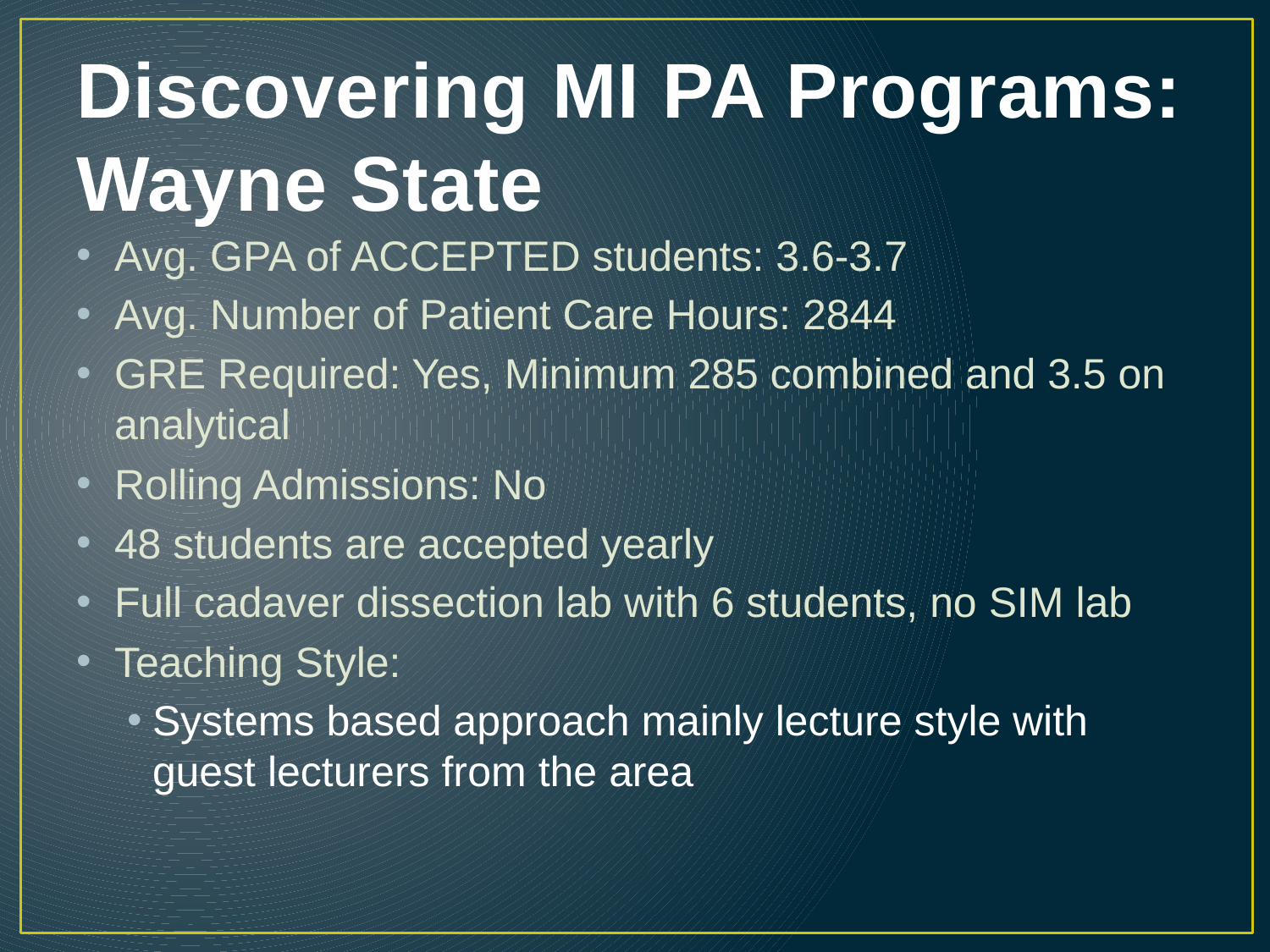

# Discovering MI PA Programs: Wayne State
Avg. GPA of ACCEPTED students: 3.6-3.7
Avg. Number of Patient Care Hours: 2844
GRE Required: Yes, Minimum 285 combined and 3.5 on analytical
Rolling Admissions: No
48 students are accepted yearly
Full cadaver dissection lab with 6 students, no SIM lab
Teaching Style:
Systems based approach mainly lecture style with guest lecturers from the area